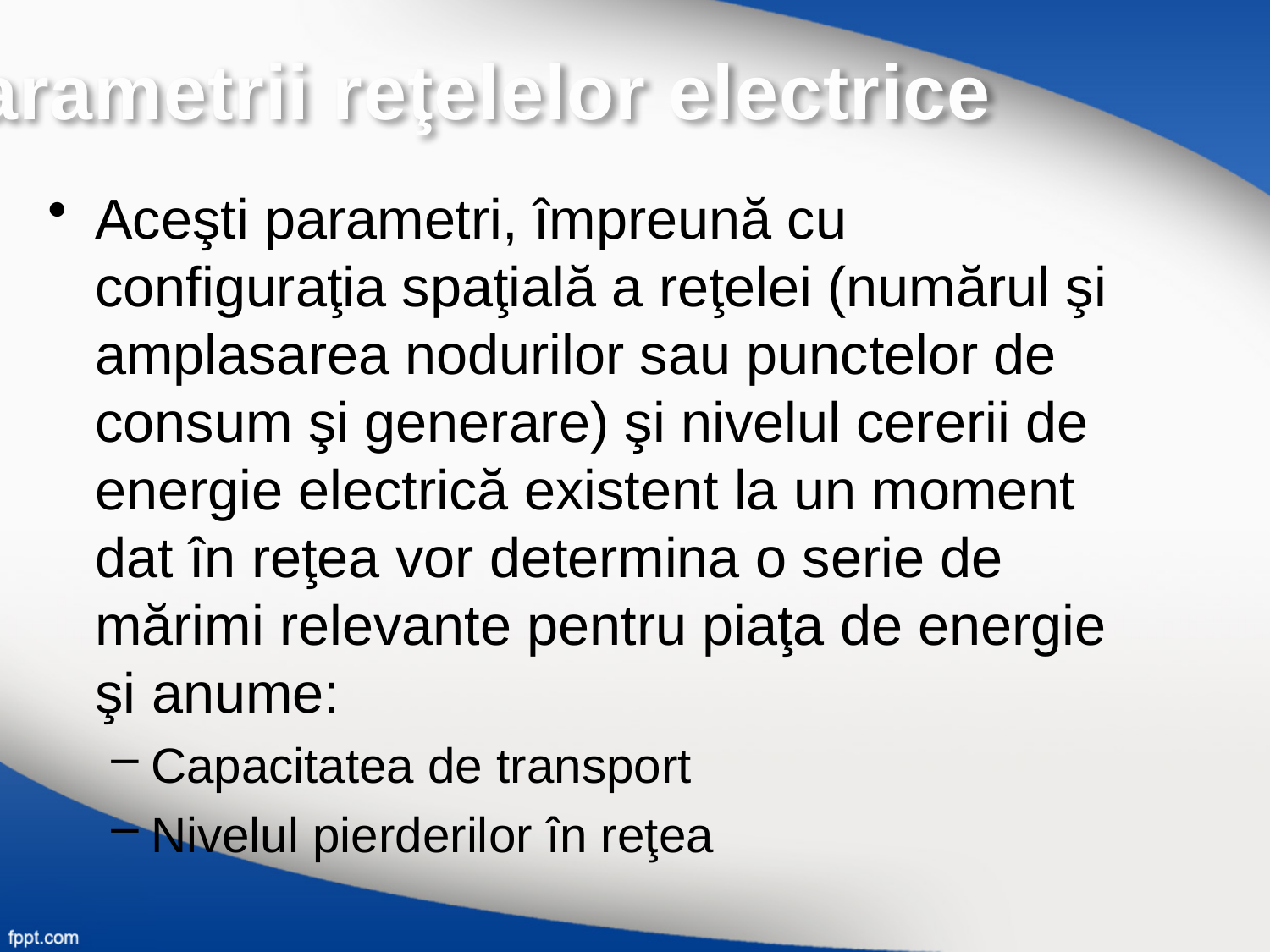

Parametrii reţelelor electrice
Aceşti parametri, împreună cu configuraţia spaţială a reţelei (numărul şi amplasarea nodurilor sau punctelor de consum şi generare) şi nivelul cererii de energie electrică existent la un moment dat în reţea vor determina o serie de mărimi relevante pentru piaţa de energie şi anume:
Capacitatea de transport
Nivelul pierderilor în reţea